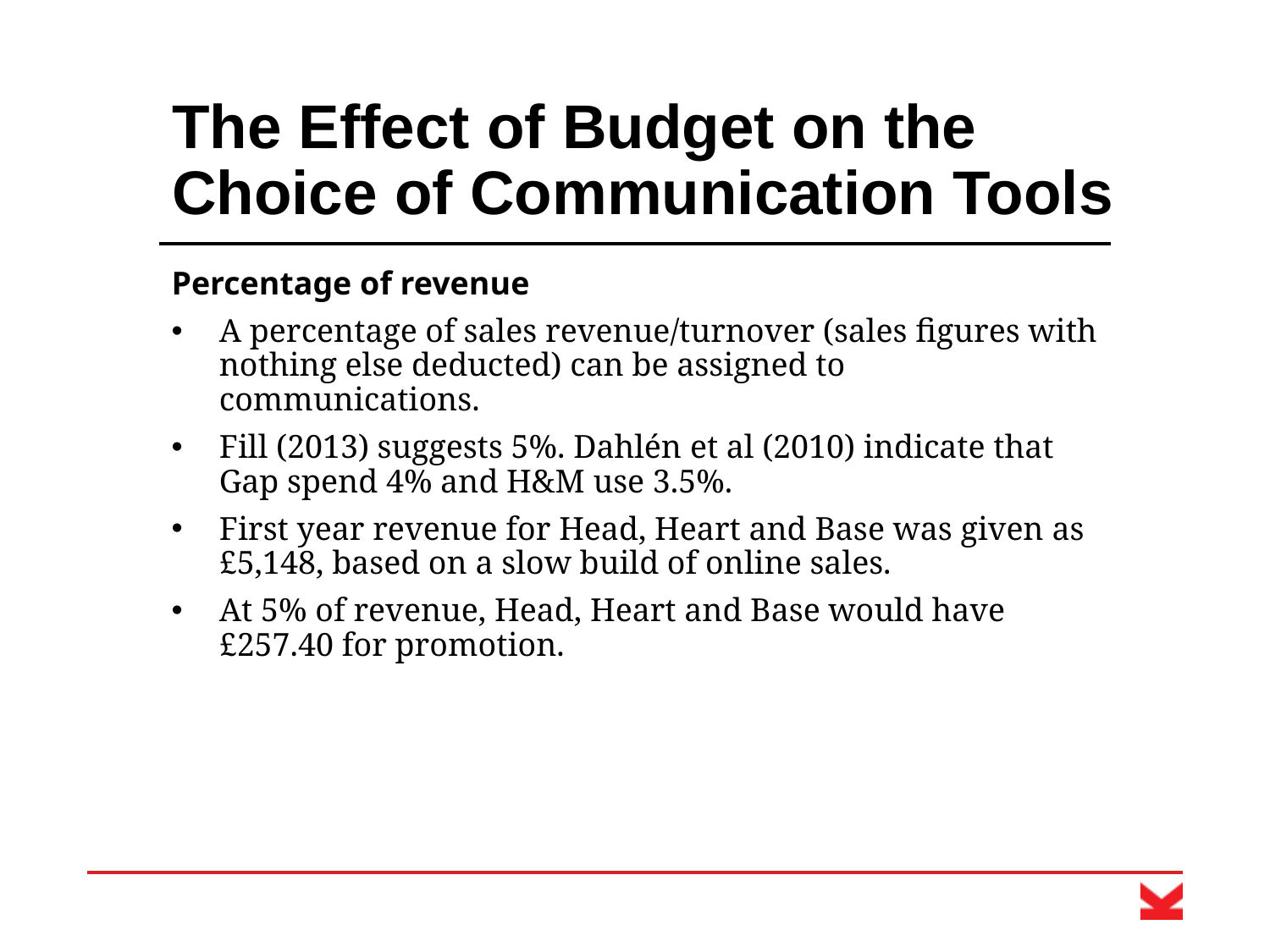

# The Effect of Budget on the Choice of Communication Tools
Percentage of revenue
A percentage of sales revenue/turnover (sales figures with nothing else deducted) can be assigned to communications.
Fill (2013) suggests 5%. Dahlén et al (2010) indicate that Gap spend 4% and H&M use 3.5%.
First year revenue for Head, Heart and Base was given as £5,148, based on a slow build of online sales.
At 5% of revenue, Head, Heart and Base would have £257.40 for promotion.